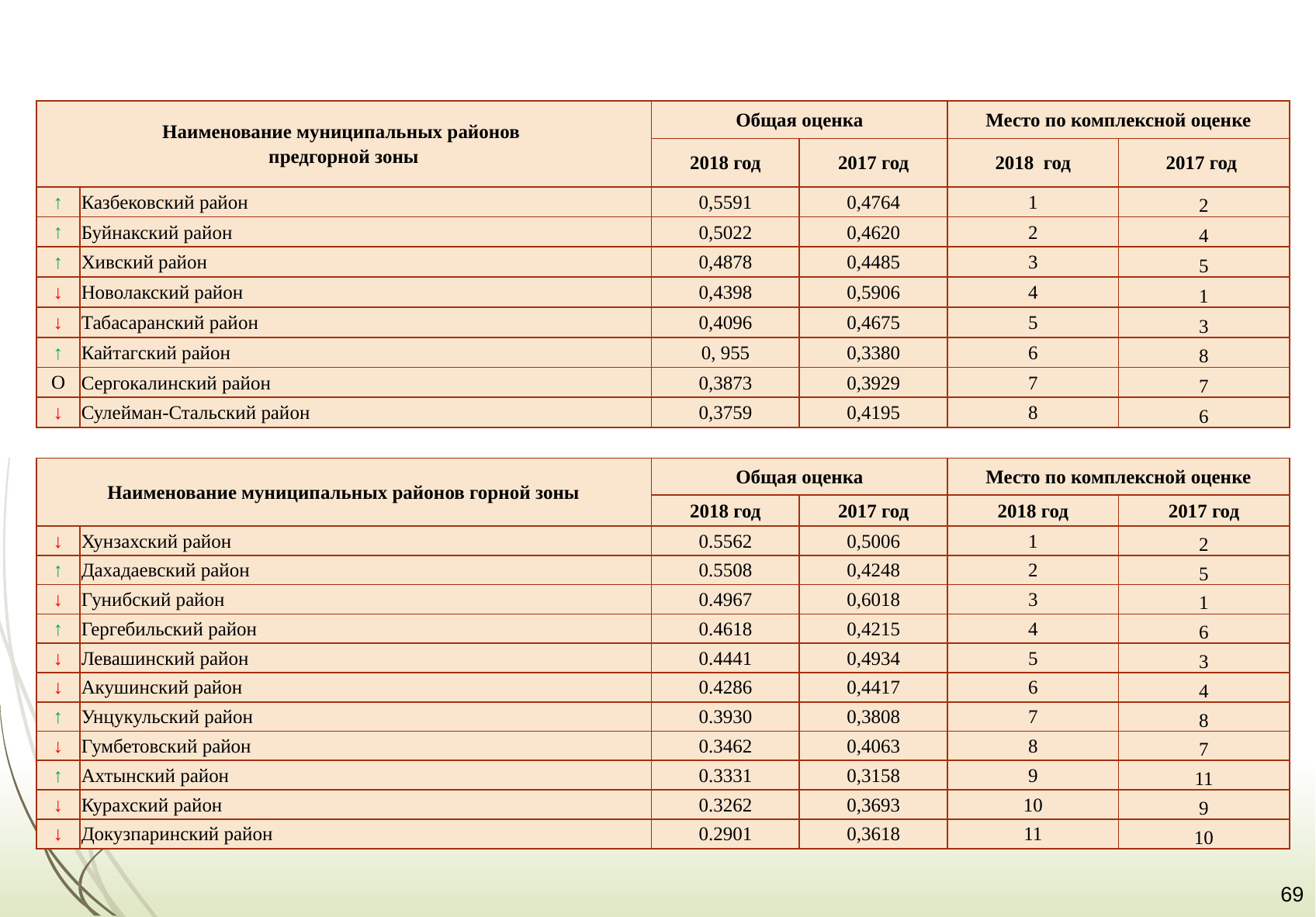

| Наименование муниципальных районов предгорной зоны |  | Общая оценка |  | Место по комплексной оценке |  |
| --- | --- | --- | --- | --- | --- |
|  |  | 2018 год | 2017 год | 2018 год | 2017 год |
| ↑ | Казбековский район | 0,5591 | 0,4764 | 1 | 2 |
| ↑ | Буйнакский район | 0,5022 | 0,4620 | 2 | 4 |
| ↑ | Хивский район | 0,4878 | 0,4485 | 3 | 5 |
| ↓ | Новолакский район | 0,4398 | 0,5906 | 4 | 1 |
| ↓ | Табасаранский район | 0,4096 | 0,4675 | 5 | 3 |
| ↑ | Кайтагский район | 0, 955 | 0,3380 | 6 | 8 |
| О | Сергокалинский район | 0,3873 | 0,3929 | 7 | 7 |
| ↓ | Сулейман-Стальский район | 0,3759 | 0,4195 | 8 | 6 |
| Наименование муниципальных районов горной зоны |  | Общая оценка |  | Место по комплексной оценке |  |
| --- | --- | --- | --- | --- | --- |
|  |  | 2018 год | 2017 год | 2018 год | 2017 год |
| ↓ | Хунзахский район | 0.5562 | 0,5006 | 1 | 2 |
| ↑ | Дахадаевский район | 0.5508 | 0,4248 | 2 | 5 |
| ↓ | Гунибский район | 0.4967 | 0,6018 | 3 | 1 |
| ↑ | Гергебильский район | 0.4618 | 0,4215 | 4 | 6 |
| ↓ | Левашинский район | 0.4441 | 0,4934 | 5 | 3 |
| ↓ | Акушинский район | 0.4286 | 0,4417 | 6 | 4 |
| ↑ | Унцукульский район | 0.3930 | 0,3808 | 7 | 8 |
| ↓ | Гумбетовский район | 0.3462 | 0,4063 | 8 | 7 |
| ↑ | Ахтынский район | 0.3331 | 0,3158 | 9 | 11 |
| ↓ | Курахский район | 0.3262 | 0,3693 | 10 | 9 |
| ↓ | Докузпаринский район | 0.2901 | 0,3618 | 11 | 10 |
69